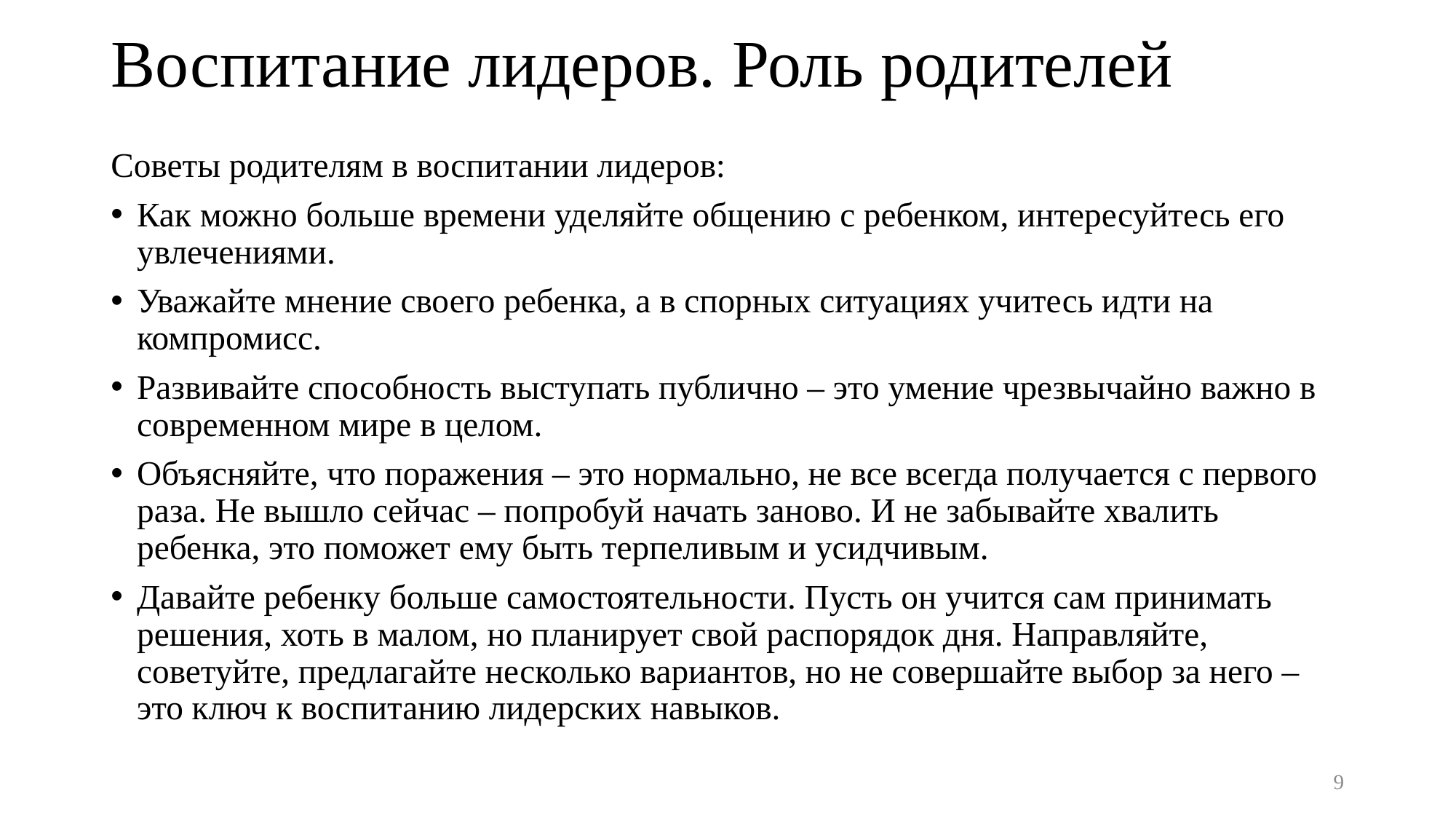

# Воспитание лидеров. Роль родителей
Советы родителям в воспитании лидеров:
Как можно больше времени уделяйте общению с ребенком, интересуйтесь его увлечениями.
Уважайте мнение своего ребенка, а в спорных ситуациях учитесь идти на компромисс.
Развивайте способность выступать публично – это умение чрезвычайно важно в современном мире в целом.
Объясняйте, что поражения – это нормально, не все всегда получается с первого раза. Не вышло сейчас – попробуй начать заново. И не забывайте хвалить ребенка, это поможет ему быть терпеливым и усидчивым.
Давайте ребенку больше самостоятельности. Пусть он учится сам принимать решения, хоть в малом, но планирует свой распорядок дня. Направляйте, советуйте, предлагайте несколько вариантов, но не совершайте выбор за него – это ключ к воспитанию лидерских навыков.

9